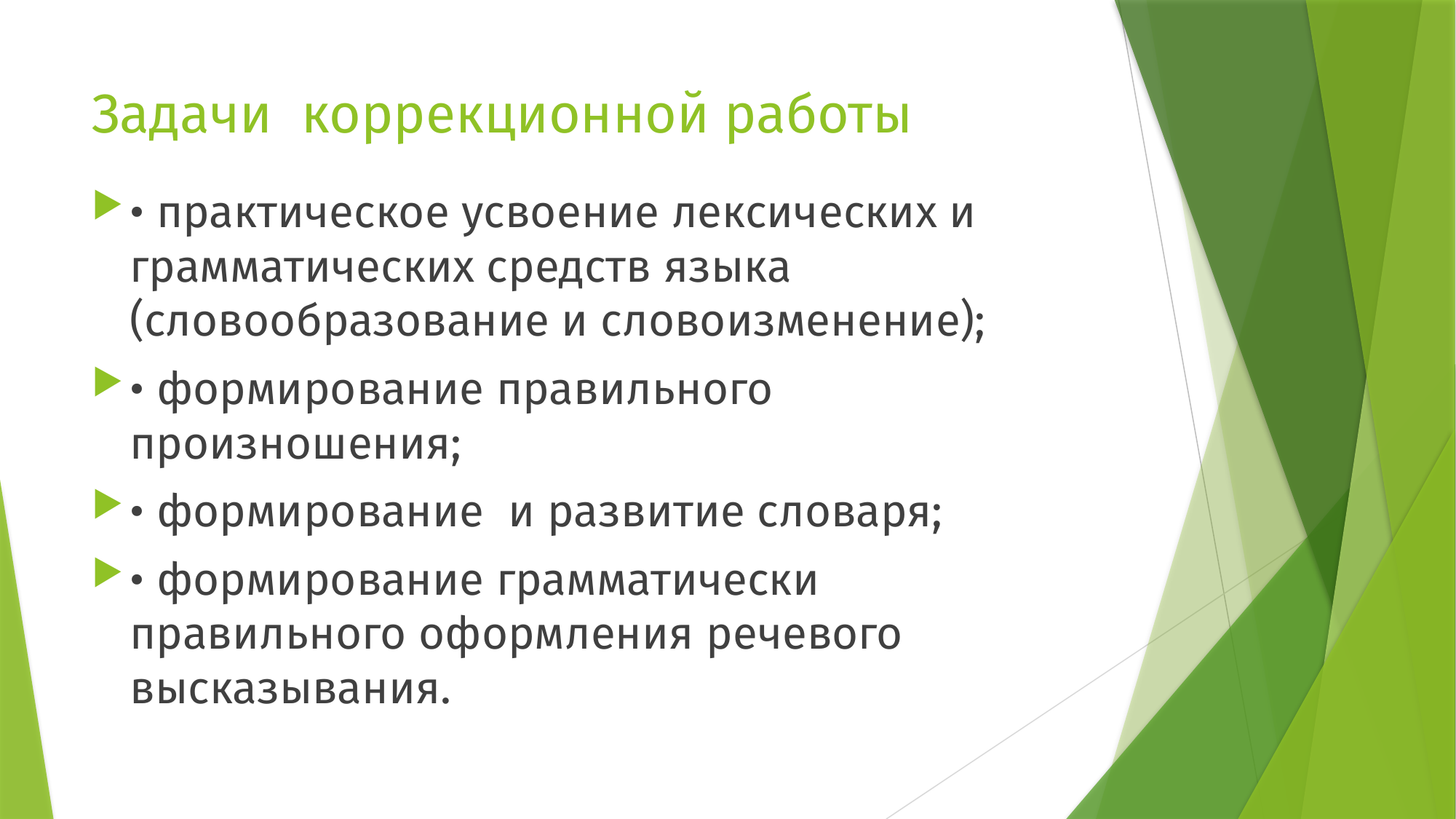

# Задачи  коррекционной работы
• практическое усвоение лексических и грамматических средств языка (словообразование и словоизменение);
• формирование правильного произношения;
• формирование  и развитие словаря;
• формирование грамматически правильного оформления речевого высказывания.